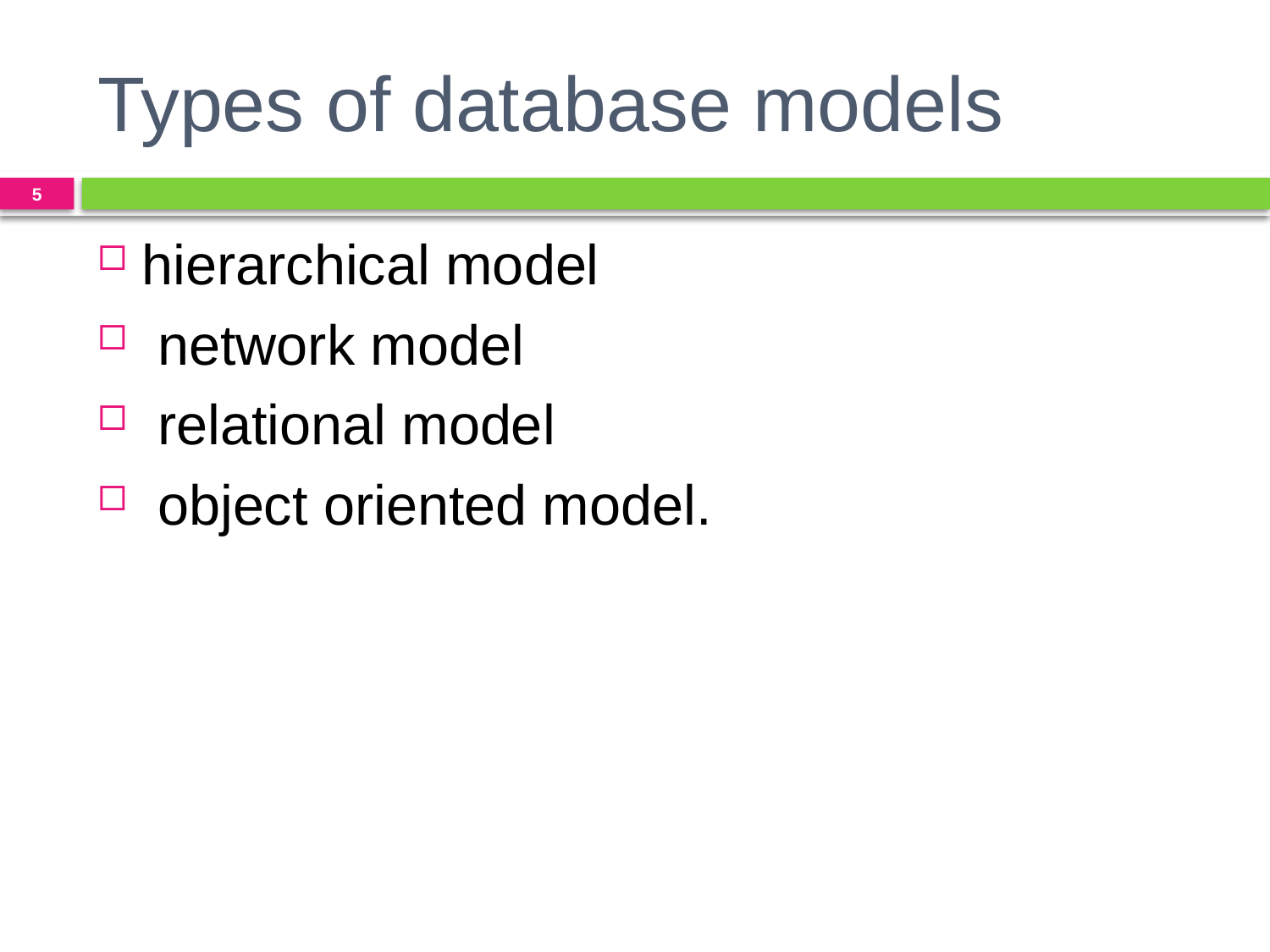

# Types of database models
5
hierarchical model
 network model
 relational model
 object oriented model.